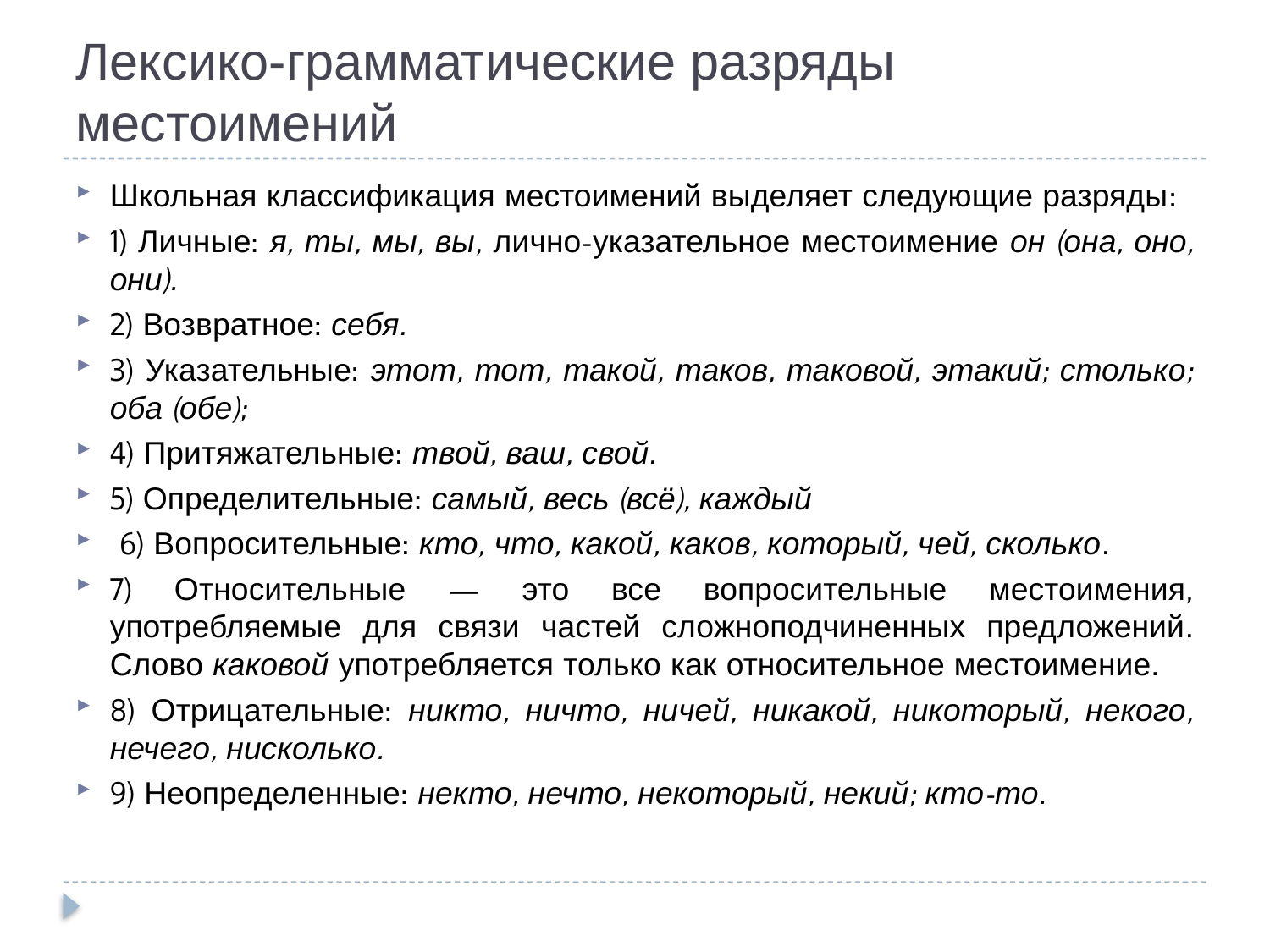

# Лексико-грамматические разряды местоимений
Школьная классификация местоимений выделяет следующие разряды:
1) Личные: я, ты, мы, вы, лично-указательное местоимение он (она, оно, они).
2) Возвратное: себя.
3) Указательные: этот, тот, такой, таков, таковой, этакий; столько; оба (обе);
4) Притяжательные: твой, ваш, свой.
5) Определительные: самый, весь (всё), каждый
 6) Вопросительные: кто, что, какой, каков, который, чей, сколько.
7) Относительные — это все вопросительные местоимения, употребляемые для связи частей сложноподчиненных предложений. Слово каковой употребляется только как относительное местоимение.
8) Отрицательные: никто, ничто, ничей, никакой, никоторый, некого, нечего, нисколько.
9) Неопределенные: некто, нечто, некоторый, некий; кто-то.